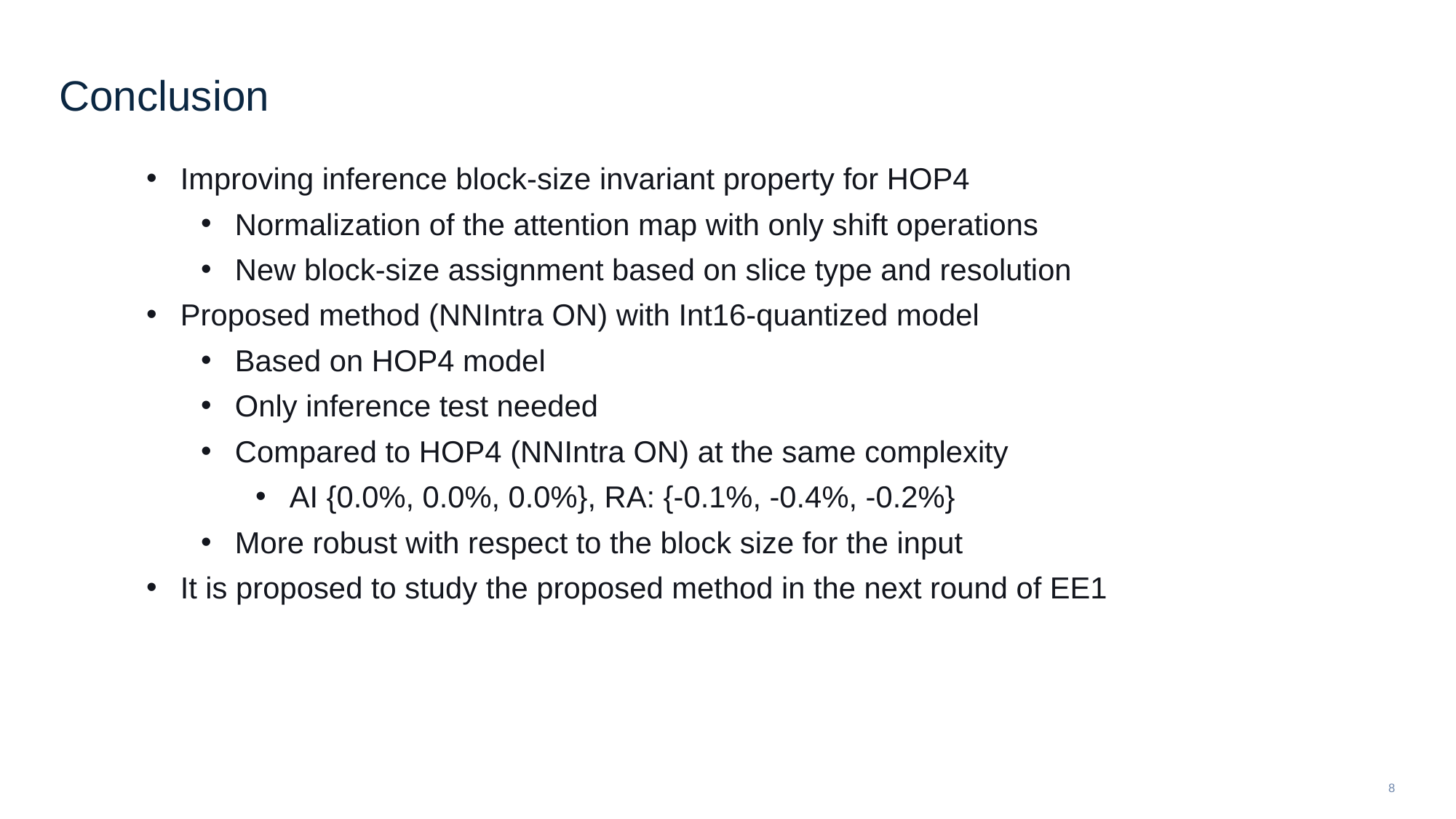

# Conclusion
Improving inference block-size invariant property for HOP4
Normalization of the attention map with only shift operations
New block-size assignment based on slice type and resolution
Proposed method (NNIntra ON) with Int16-quantized model
Based on HOP4 model
Only inference test needed
Compared to HOP4 (NNIntra ON) at the same complexity
AI {0.0%, 0.0%, 0.0%}, RA: {-0.1%, -0.4%, -0.2%}
More robust with respect to the block size for the input
It is proposed to study the proposed method in the next round of EE1